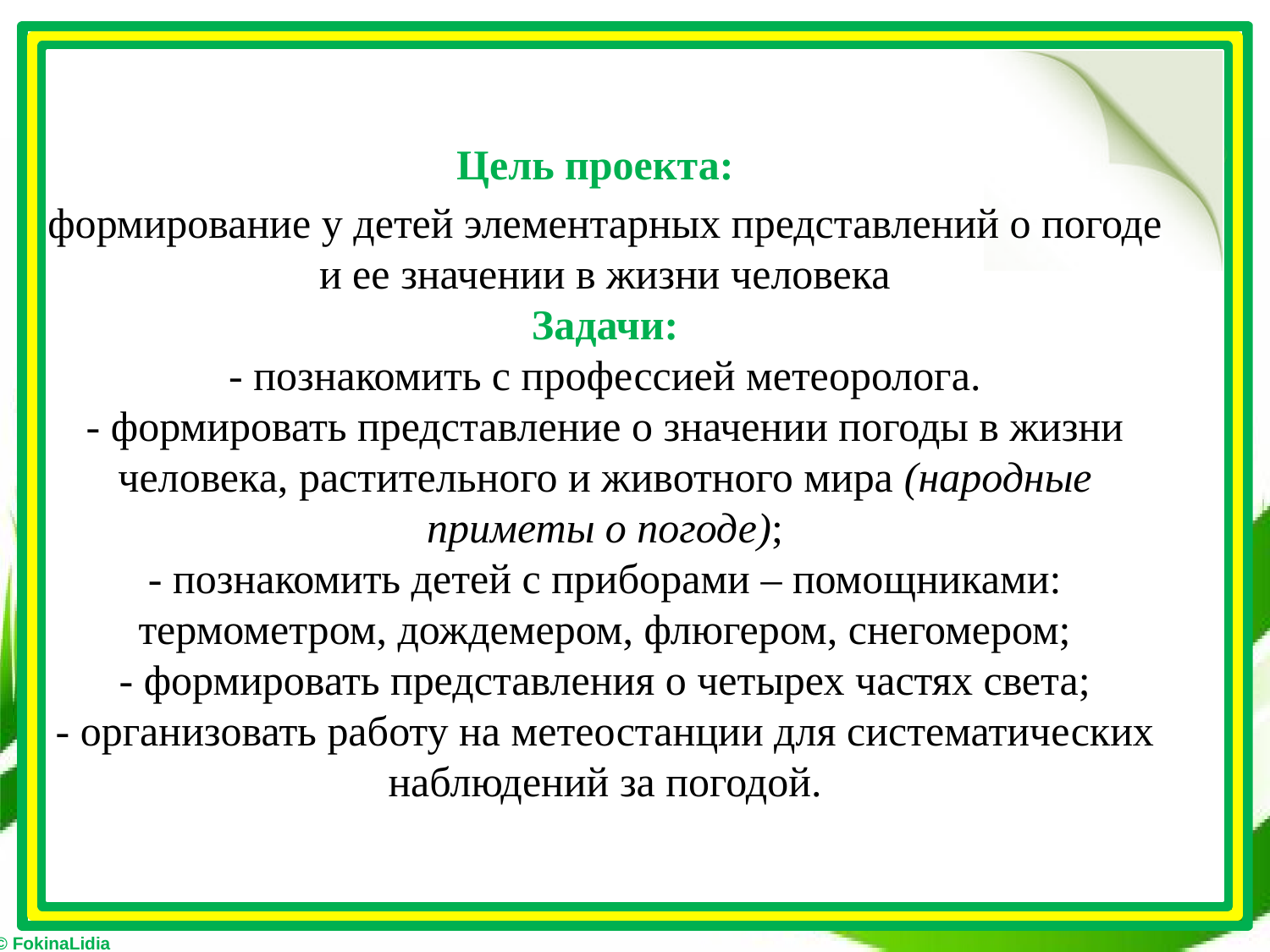

# Цель проекта:  формирование у детей элементарных представлений о погоде и ее значении в жизни человека Задачи: - познакомить с профессией метеоролога. - формировать представление о значении погоды в жизни человека, растительного и животного мира (народные приметы о погоде); - познакомить детей с приборами – помощниками: термометром, дождемером, флюгером, снегомером; - формировать представления о четырех частях света; - организовать работу на метеостанции для систематических наблюдений за погодой.